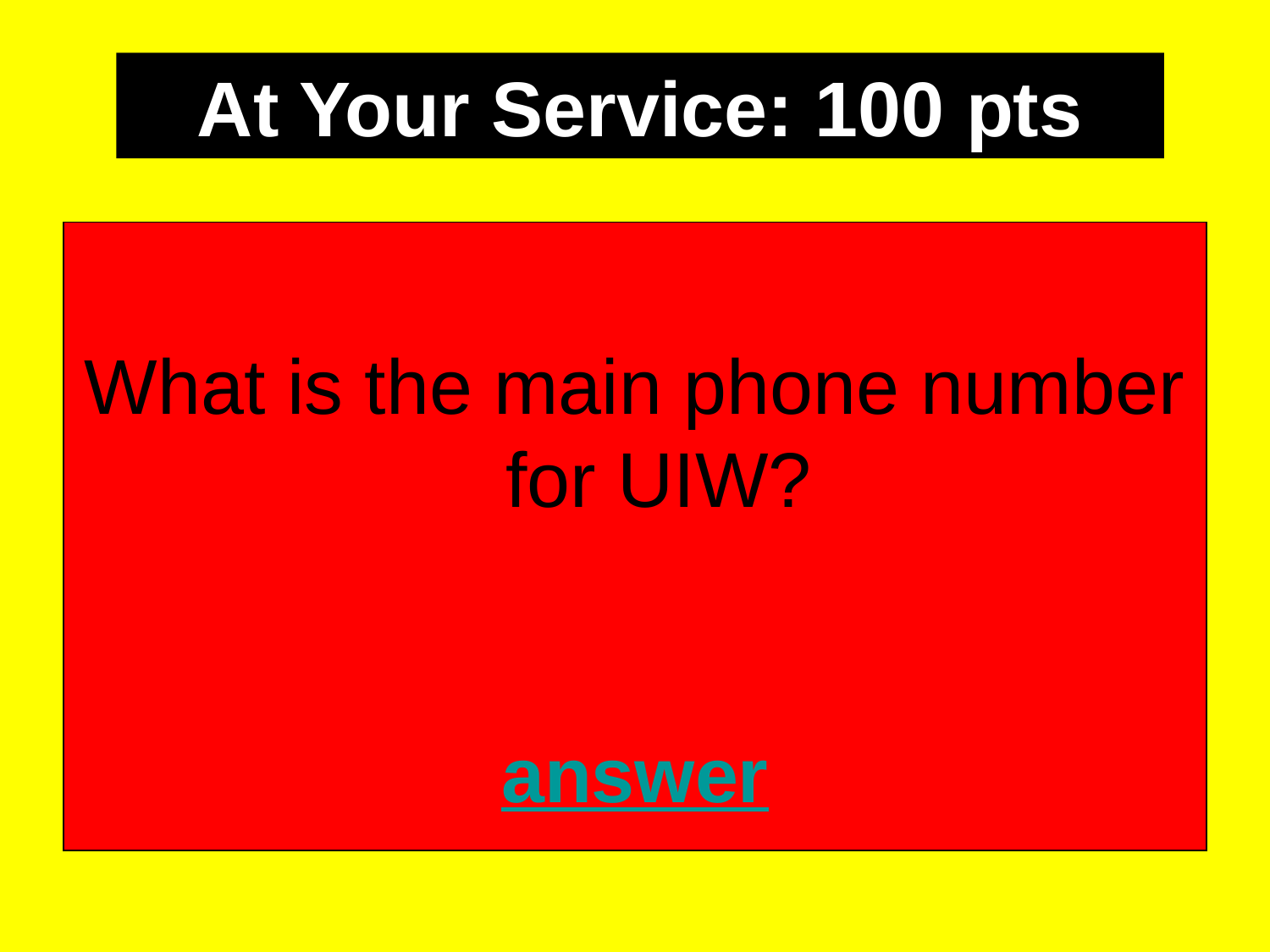

At Your Service: 100 pts

What is the main phone number for UIW?
answer